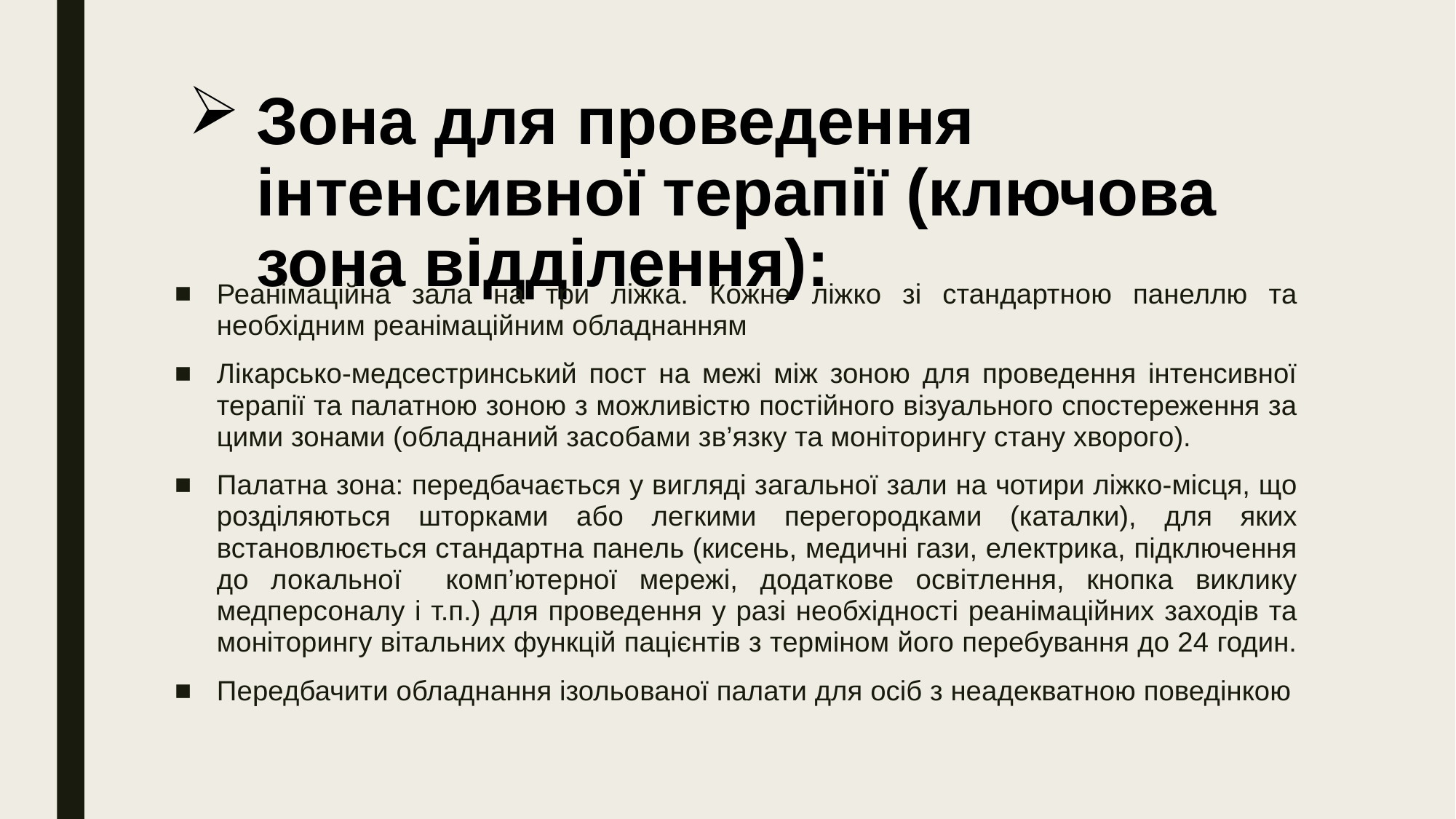

# Зона для проведення інтенсивної терапії (ключова зона відділення):
Реанімаційна зала на три ліжка. Кожне ліжко зі стандартною панеллю та необхідним реанімаційним обладнанням
Лікарсько-медсестринський пост на межі між зоною для проведення інтенсивної терапії та палатною зоною з можливістю постійного візуального спостереження за цими зонами (обладнаний засобами зв’язку та моніторингу стану хворого).
Палатна зона: передбачається у вигляді загальної зали на чотири ліжко-місця, що розділяються шторками або легкими перегородками (каталки), для яких встановлюється стандартна панель (кисень, медичні гази, електрика, підключення до локальної  комп’ютерної мережі, додаткове освітлення, кнопка виклику медперсоналу і т.п.) для проведення у разі необхідності реанімаційних заходів та моніторингу вітальних функцій пацієнтів з терміном його перебування до 24 годин.
Передбачити обладнання ізольованої палати для осіб з неадекватною поведінкою